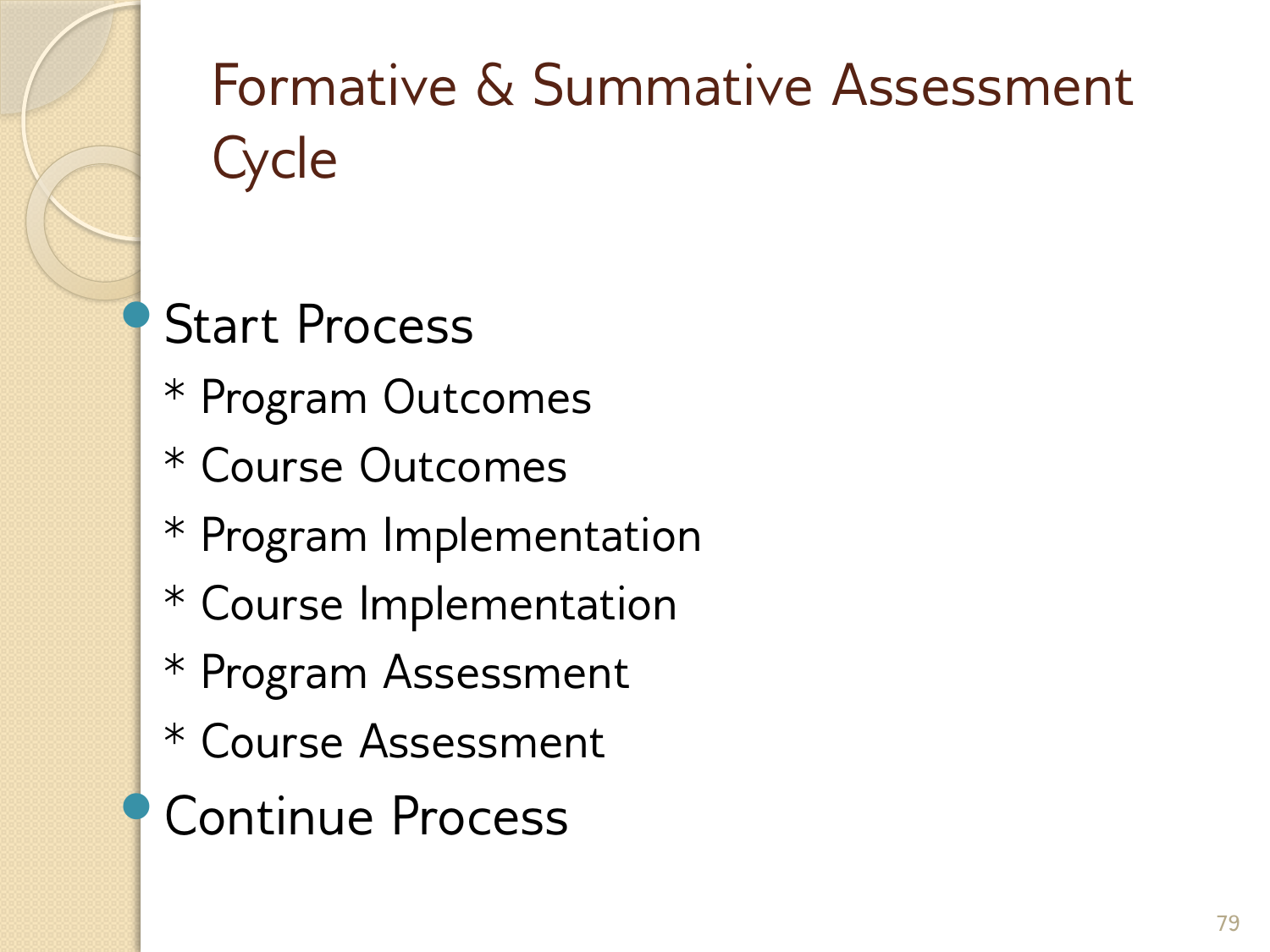

# Formative & Summative Assessment Cycle
Start Process
* Program Outcomes
* Course Outcomes
* Program Implementation
* Course Implementation
* Program Assessment
* Course Assessment
Continue Process

79